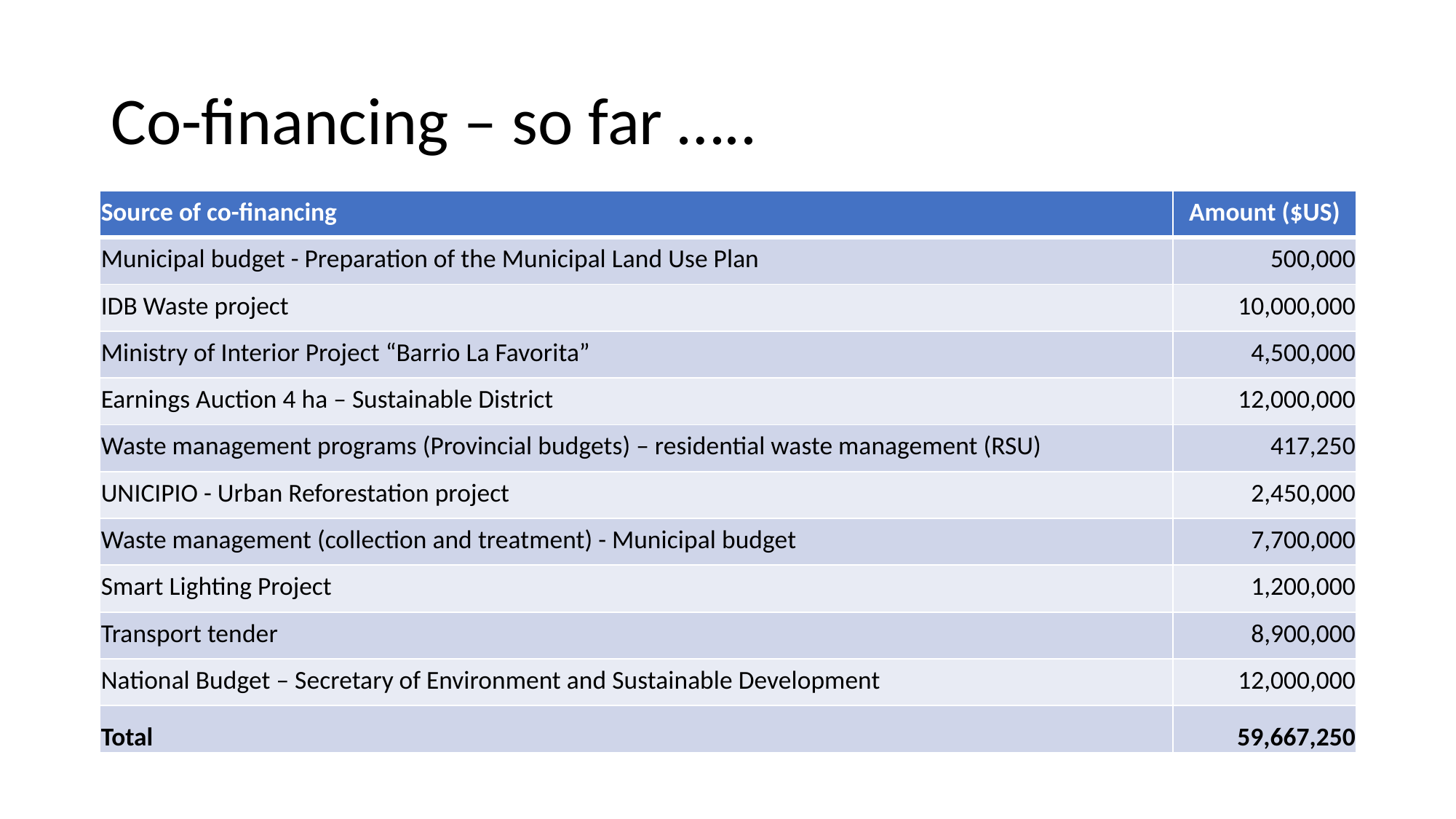

# Co-financing – so far …..
| Source of co-financing | Amount ($US) |
| --- | --- |
| Municipal budget - Preparation of the Municipal Land Use Plan | 500,000 |
| IDB Waste project | 10,000,000 |
| Ministry of Interior Project “Barrio La Favorita” | 4,500,000 |
| Earnings Auction 4 ha – Sustainable District | 12,000,000 |
| Waste management programs (Provincial budgets) – residential waste management (RSU) | 417,250 |
| UNICIPIO - Urban Reforestation project | 2,450,000 |
| Waste management (collection and treatment) - Municipal budget | 7,700,000 |
| Smart Lighting Project | 1,200,000 |
| Transport tender | 8,900,000 |
| National Budget – Secretary of Environment and Sustainable Development | 12,000,000 |
| Total | 59,667,250 |